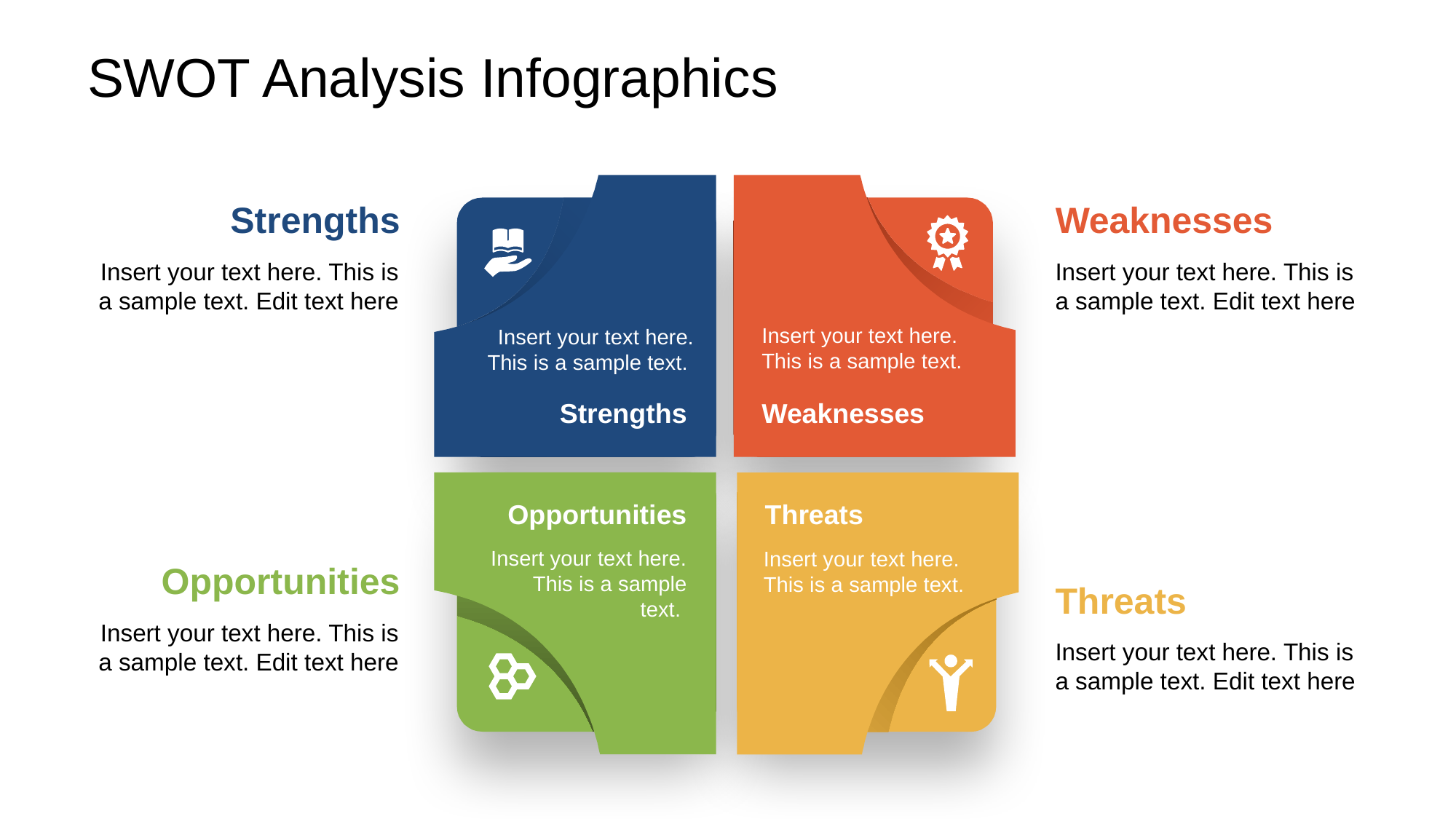

# SWOT Analysis Infographics

Insert your text here. This is a sample text.
Insert your text here. This is a sample text.
Strengths
Weaknesses

Opportunities
Threats
Insert your text here. This is a sample text.
Insert your text here. This is a sample text.

Strengths
Insert your text here. This is a sample text. Edit text here
Weaknesses
Insert your text here. This is a sample text. Edit text here
Opportunities
Insert your text here. This is a sample text. Edit text here
Threats
Insert your text here. This is a sample text. Edit text here